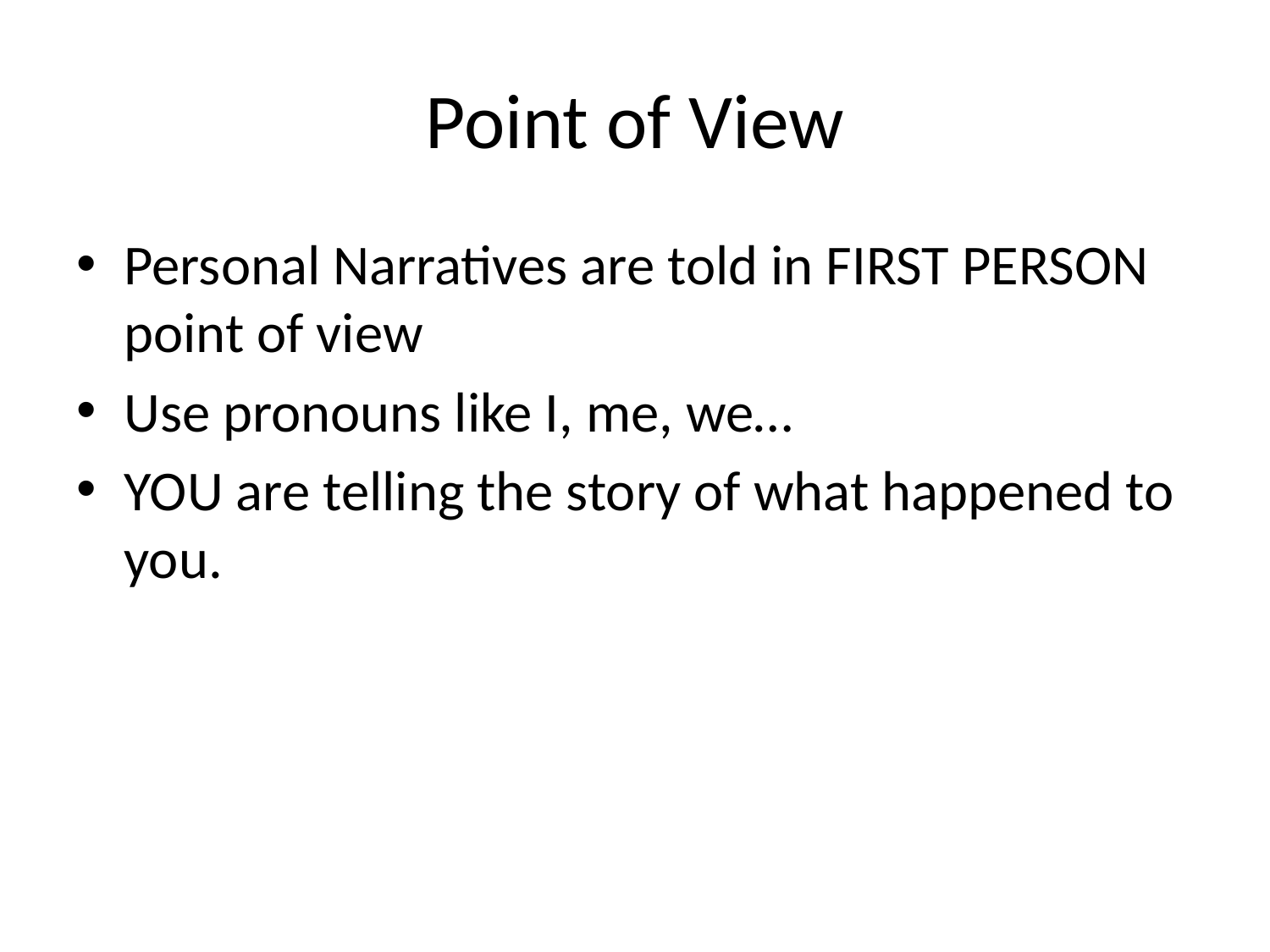

# Point of View
Personal Narratives are told in FIRST PERSON point of view
Use pronouns like I, me, we…
YOU are telling the story of what happened to you.